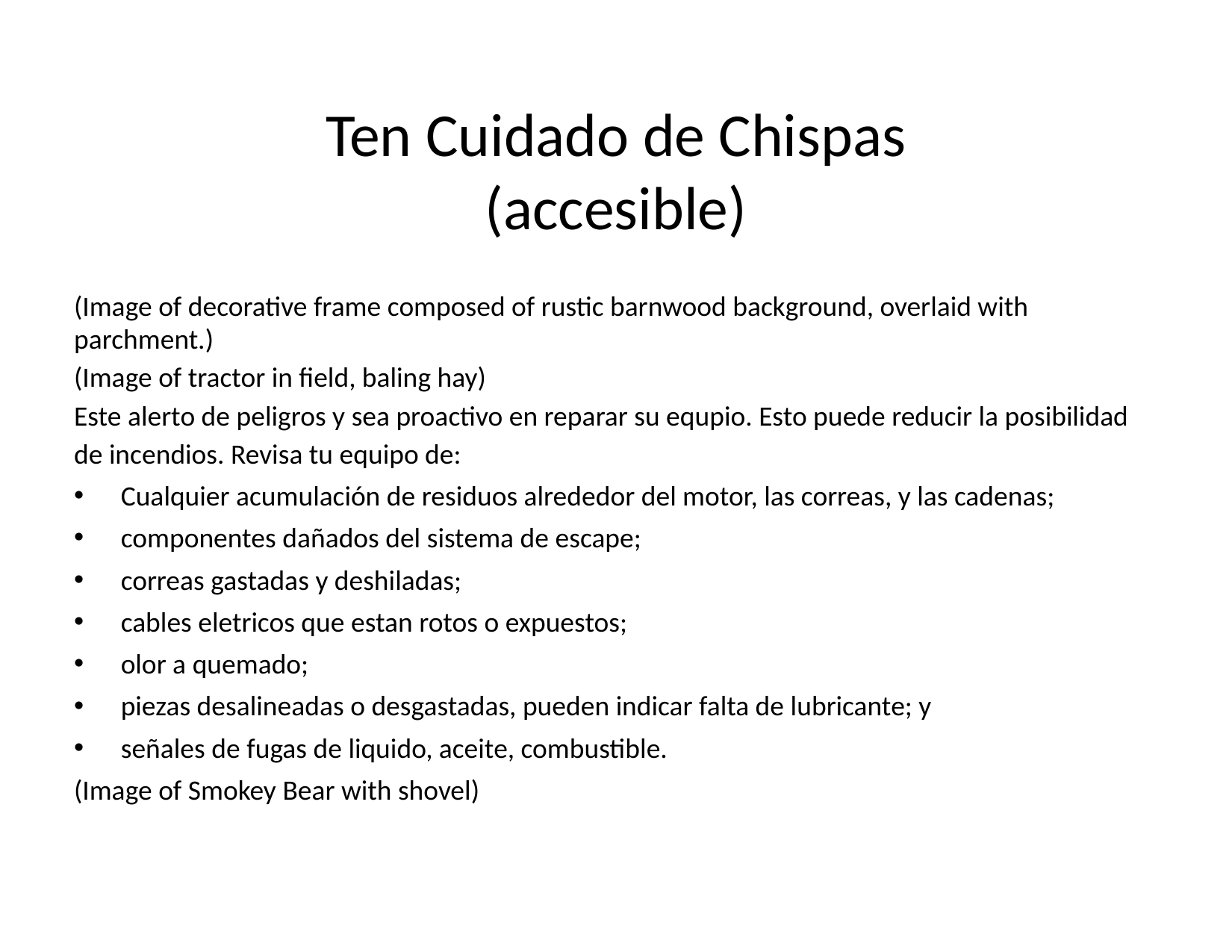

# Ten Cuidado de Chispas (accesible)
(Image of decorative frame composed of rustic barnwood background, overlaid with parchment.)
(Image of tractor in field, baling hay)
Este alerto de peligros y sea proactivo en reparar su equpio. Esto puede reducir la posibilidad
de incendios. Revisa tu equipo de:
Cualquier acumulación de residuos alrededor del motor, las correas, y las cadenas;
componentes dañados del sistema de escape;
correas gastadas y deshiladas;
cables eletricos que estan rotos o expuestos;
olor a quemado;
piezas desalineadas o desgastadas, pueden indicar falta de lubricante; y
señales de fugas de liquido, aceite, combustible.
(Image of Smokey Bear with shovel)